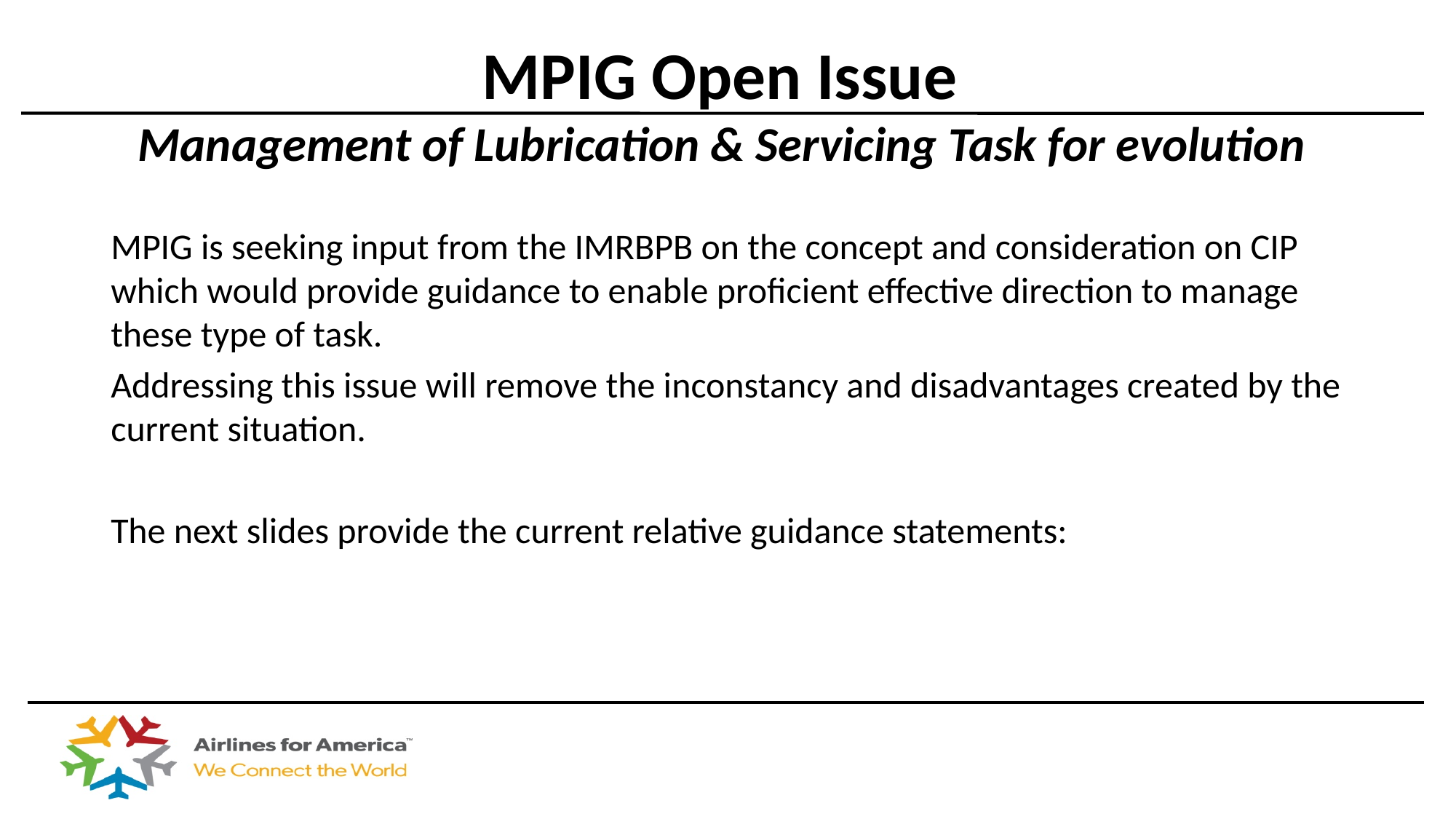

# MPIG Open Issue Management of Lubrication & Servicing Task for evolution
MPIG is seeking input from the IMRBPB on the concept and consideration on CIP which would provide guidance to enable proficient effective direction to manage these type of task.
Addressing this issue will remove the inconstancy and disadvantages created by the current situation.

The next slides provide the current relative guidance statements: